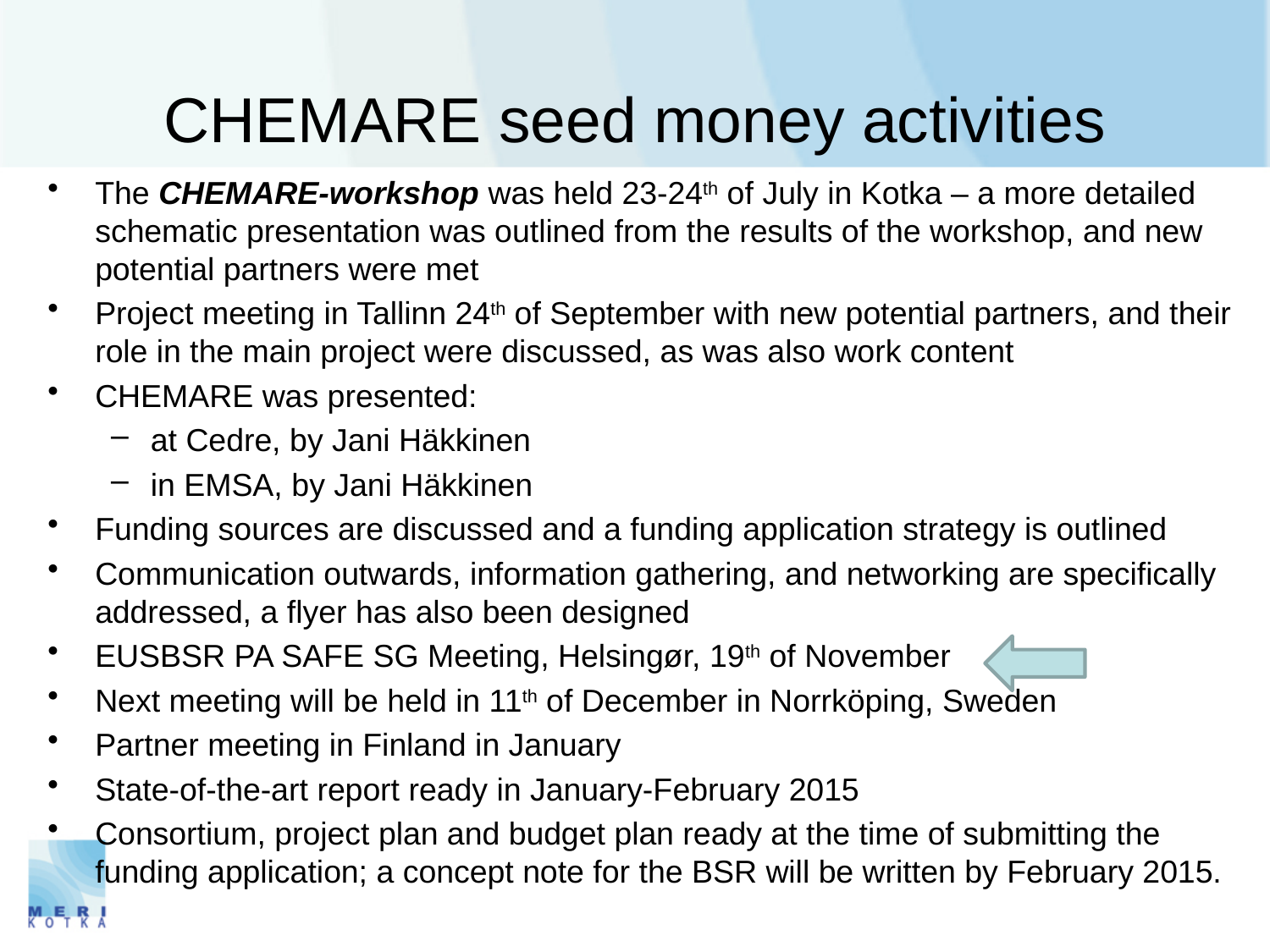

# CHEMARE seed money activities
The CHEMARE-workshop was held 23-24th of July in Kotka – a more detailed schematic presentation was outlined from the results of the workshop, and new potential partners were met
Project meeting in Tallinn 24th of September with new potential partners, and their role in the main project were discussed, as was also work content
CHEMARE was presented:
at Cedre, by Jani Häkkinen
in EMSA, by Jani Häkkinen
Funding sources are discussed and a funding application strategy is outlined
Communication outwards, information gathering, and networking are specifically addressed, a flyer has also been designed
EUSBSR PA SAFE SG Meeting, Helsingør, 19th of November
Next meeting will be held in 11th of December in Norrköping, Sweden
Partner meeting in Finland in January
State-of-the-art report ready in January-February 2015
Consortium, project plan and budget plan ready at the time of submitting the funding application; a concept note for the BSR will be written by February 2015.